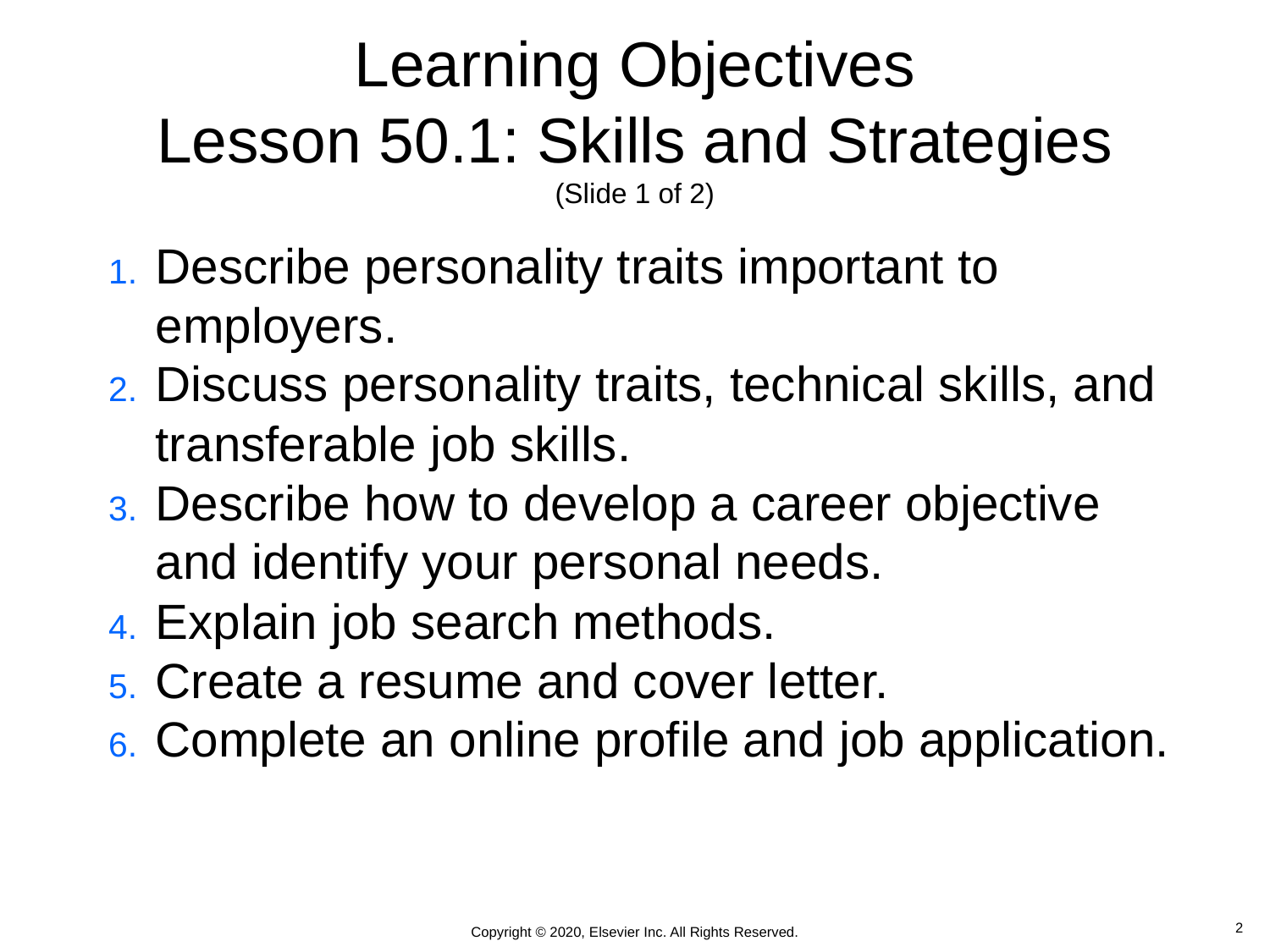

# Learning Objectives Lesson 50.1: Skills and Strategies (Slide 1 of 2)
Describe personality traits important to employers.
Discuss personality traits, technical skills, and transferable job skills.
Describe how to develop a career objective and identify your personal needs.
Explain job search methods.
Create a resume and cover letter.
Complete an online profile and job application.

 2